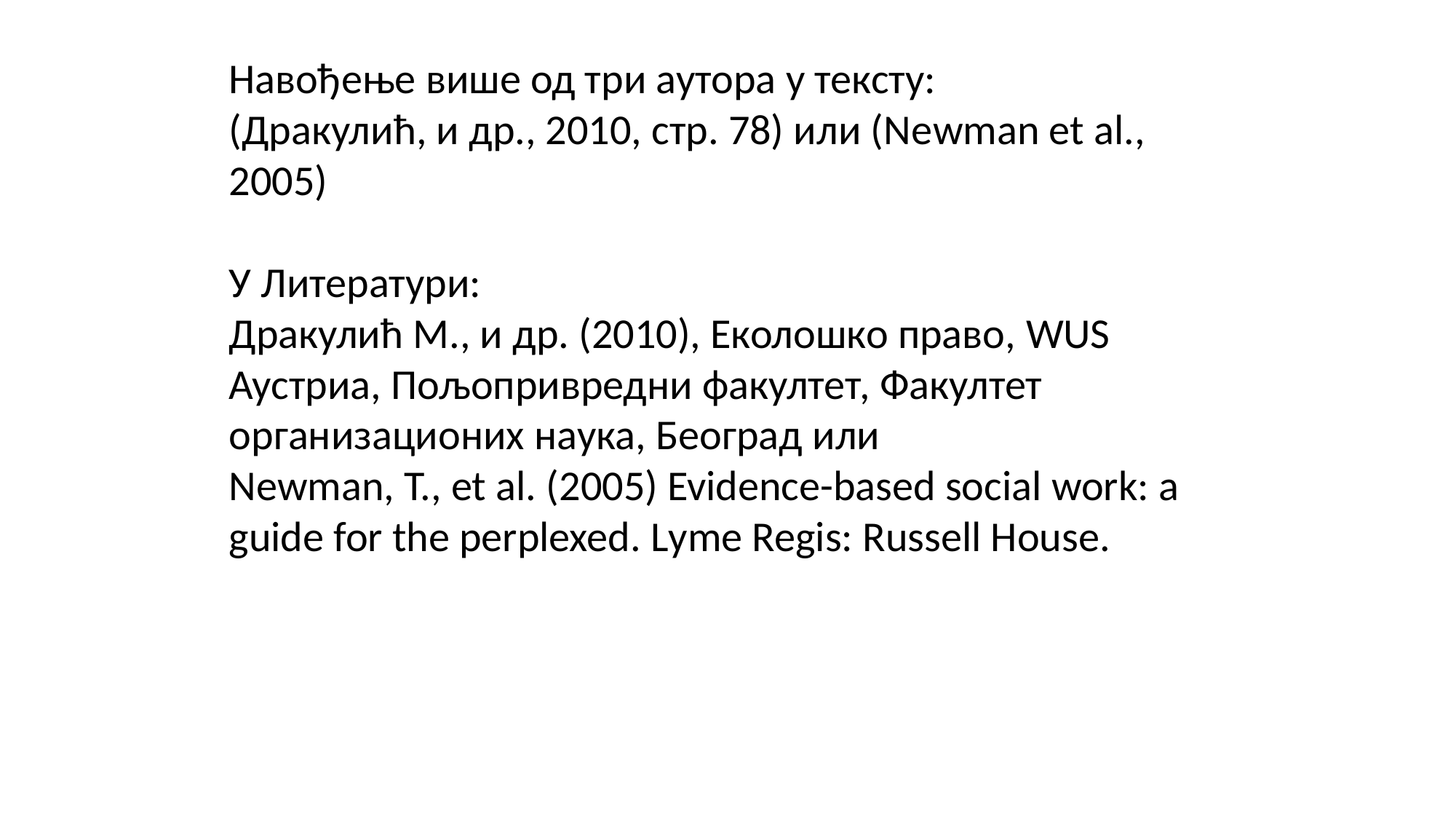

Навођење више од три аутора у тексту:
(Дракулић, и др., 2010, стр. 78) или (Newman et al., 2005)

У Литератури:
Дракулић М., и др. (2010), Еколошко право, WUS Аустриа, Пољопривредни факултет, Факултет организационих наука, Београд или
Newman, T., et al. (2005) Evidence-based social work: a guide for the perplexed. Lyme Regis: Russell House.